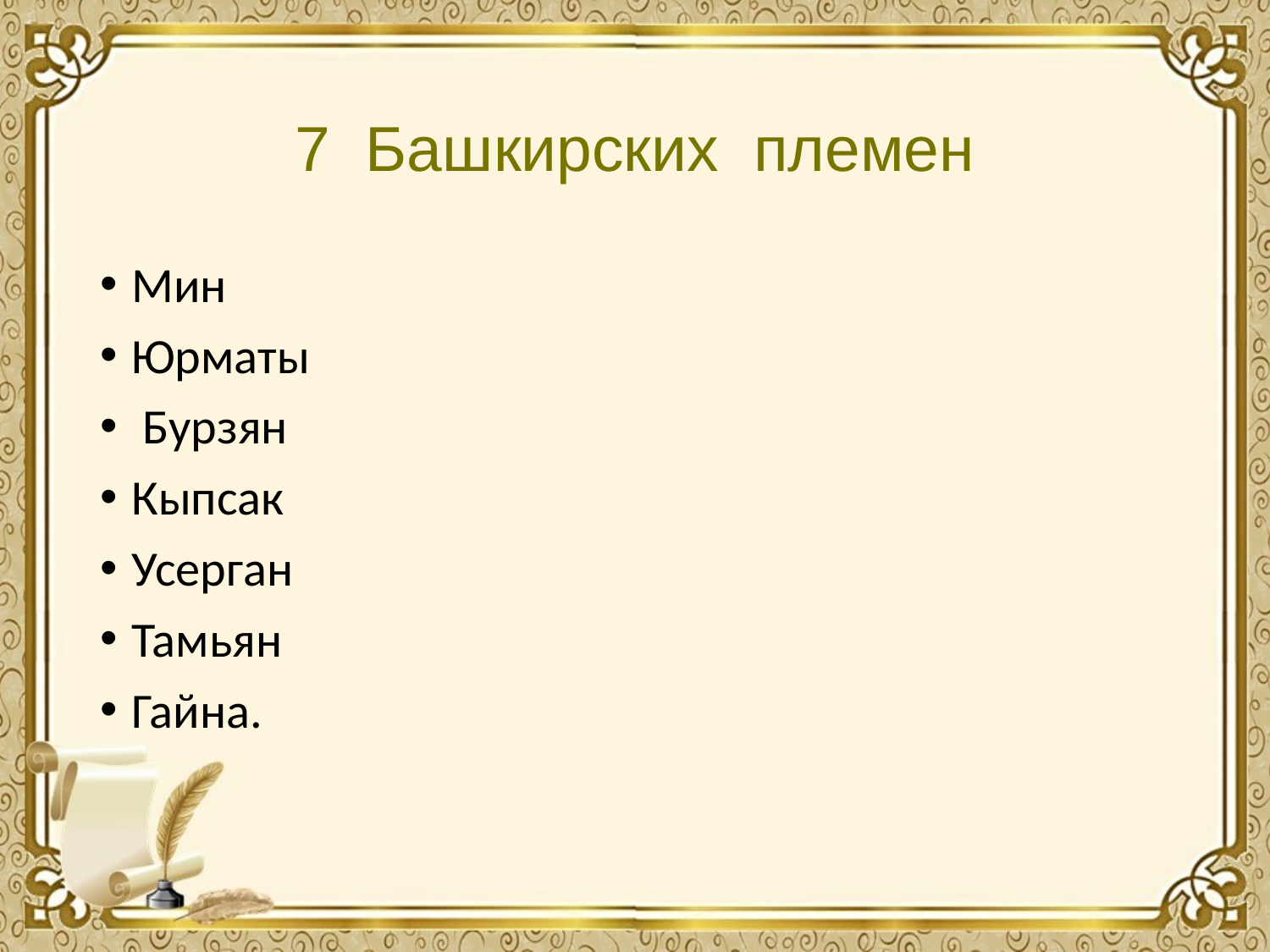

# 7  Башкирских  племен
Мин
Юрматы
 Бурзян
Кыпсак
Усерган
Тамьян
Гайна.